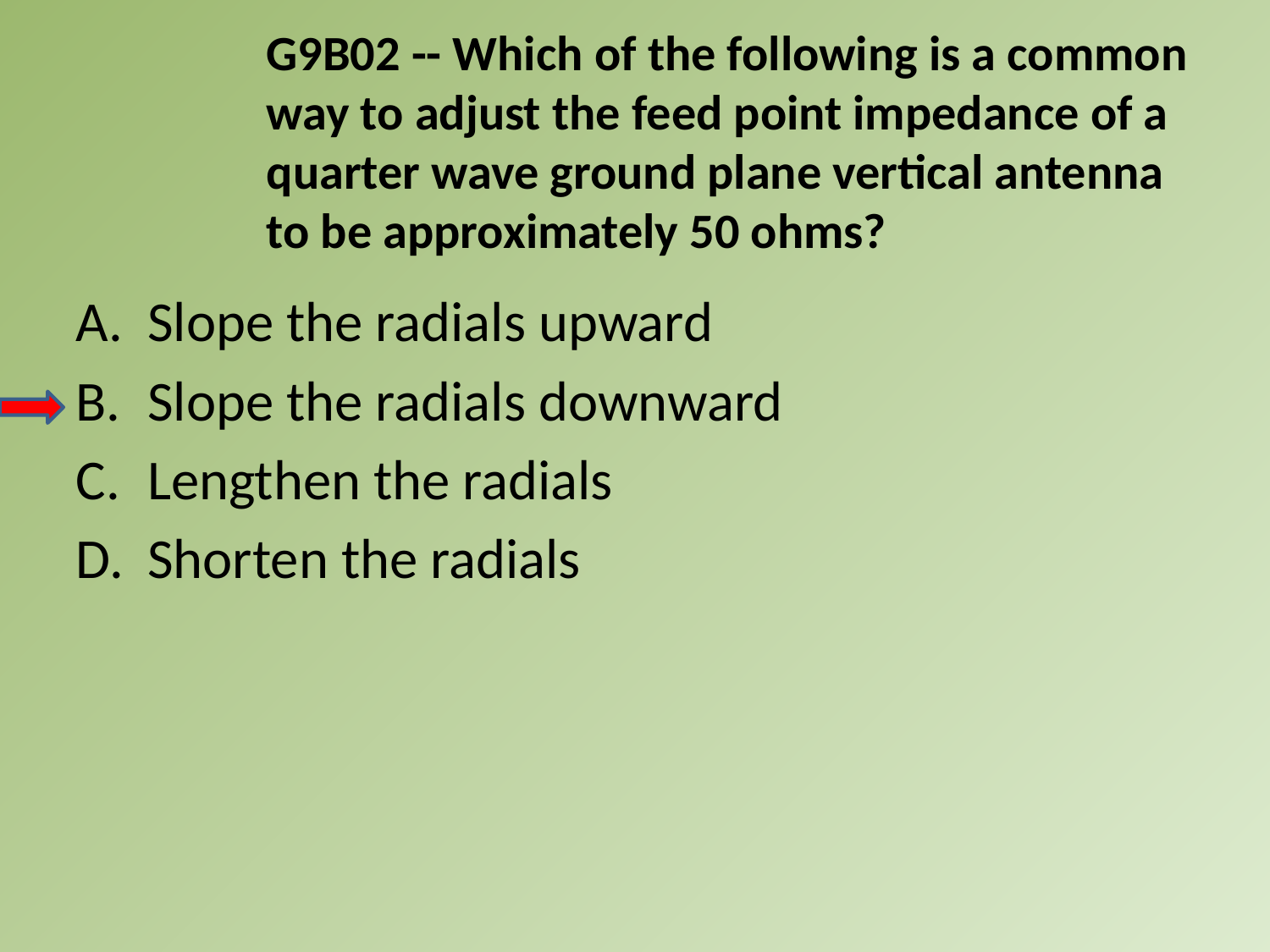

G9B02 -- Which of the following is a common way to adjust the feed point impedance of a quarter wave ground plane vertical antenna to be approximately 50 ohms?
Slope the radials upward
Slope the radials downward
Lengthen the radials
Shorten the radials